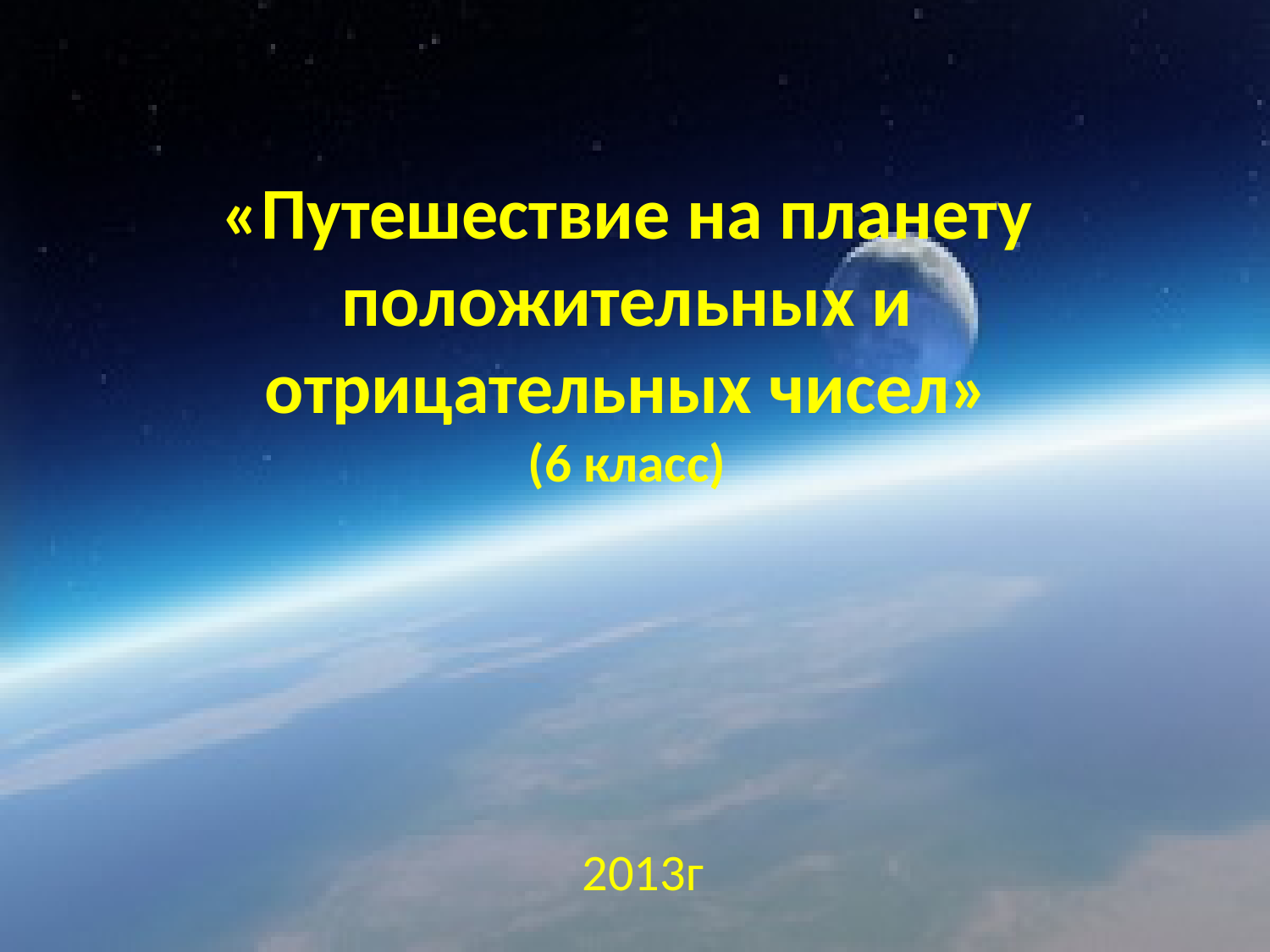

# «Путешествие на планету положительных и отрицательных чисел» (6 класс)
2013г